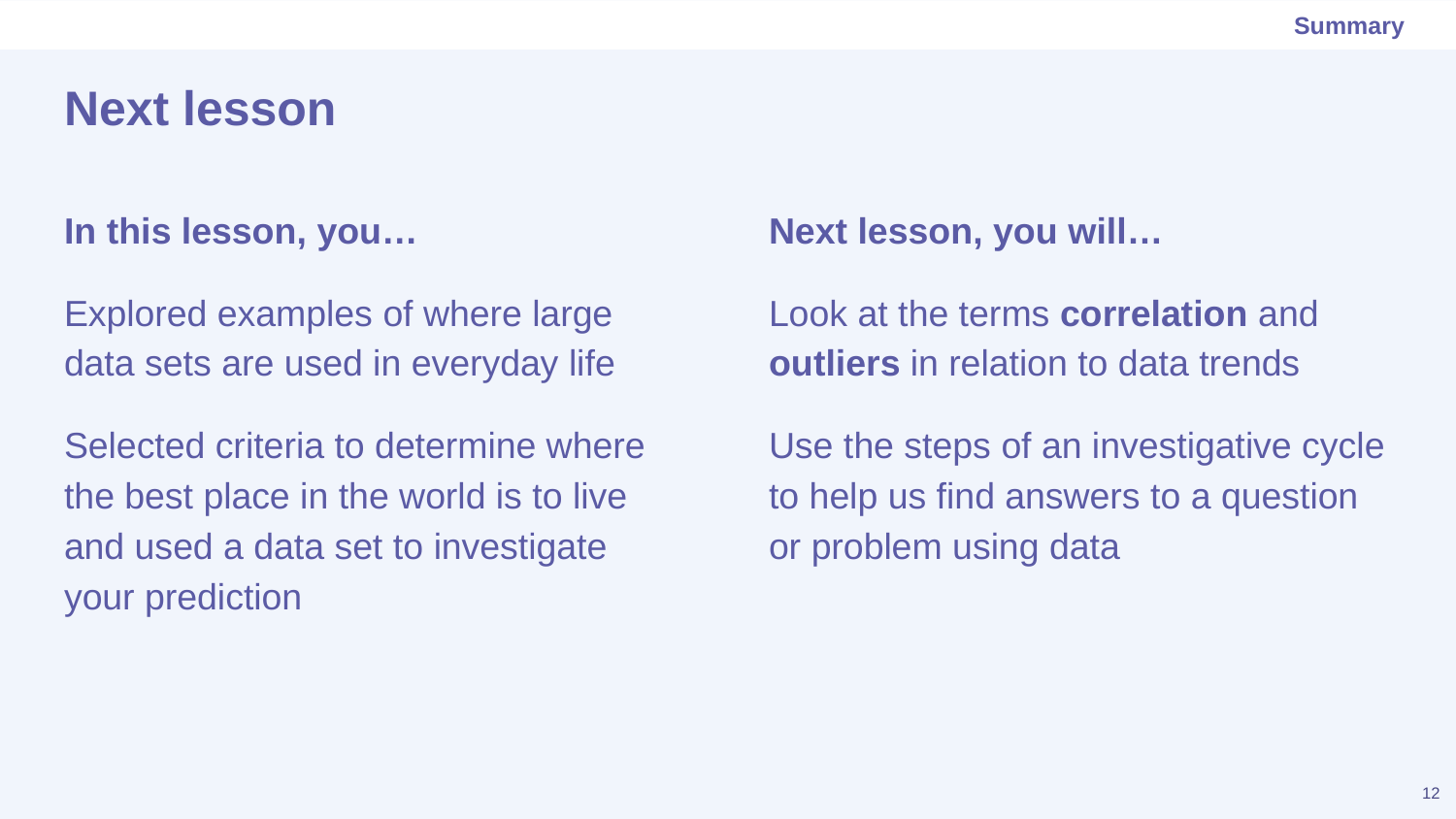

Summary
# Next lesson
Next lesson, you will…
Look at the terms correlation and outliers in relation to data trends
Use the steps of an investigative cycle to help us find answers to a question or problem using data

In this lesson, you…
Explored examples of where large data sets are used in everyday life
Selected criteria to determine where the best place in the world is to live and used a data set to investigate your prediction

12